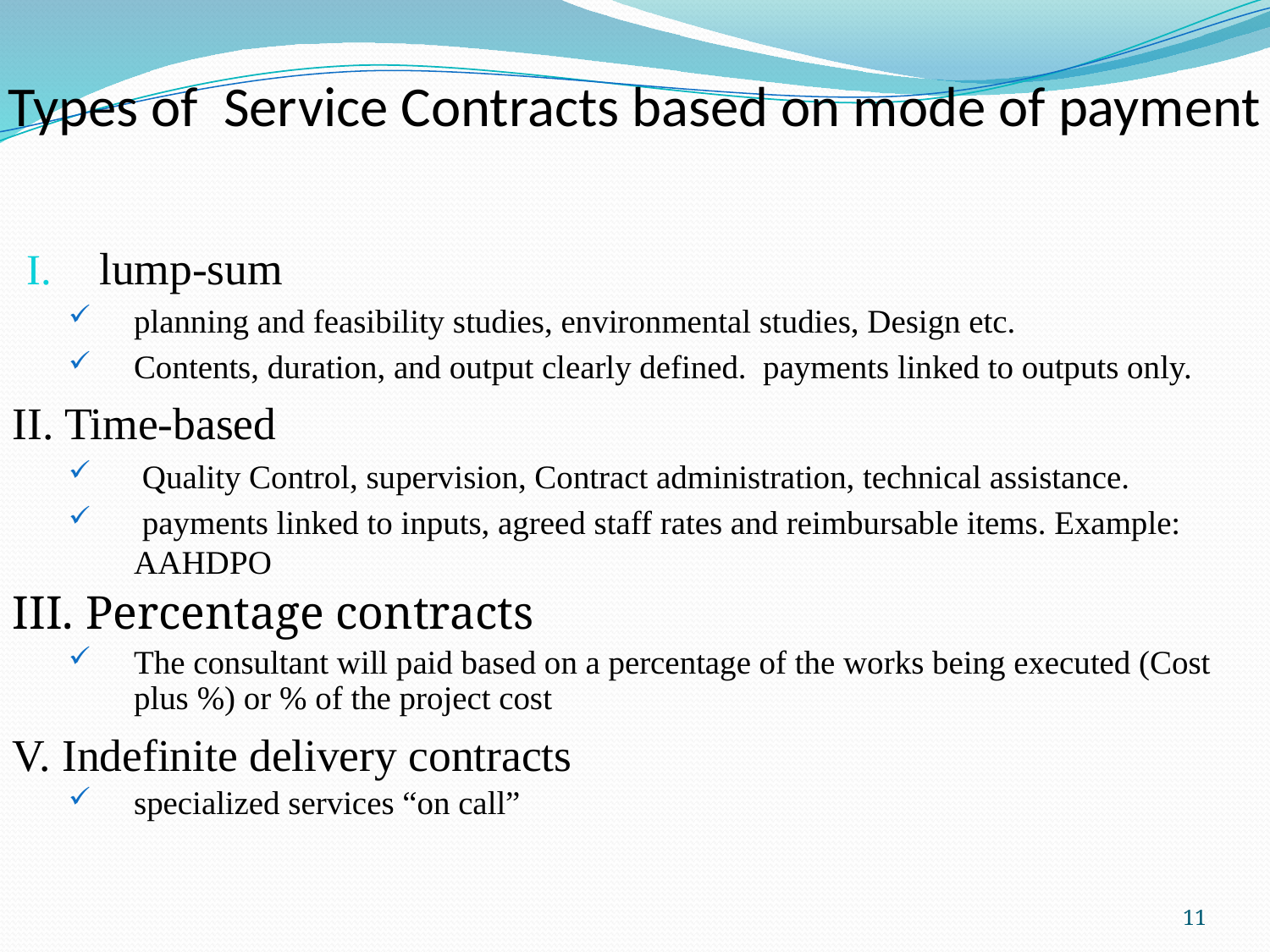

# Types of  Service Contracts based on mode of payment
lump-sum
planning and feasibility studies, environmental studies, Design etc.
Contents, duration, and output clearly defined.  payments linked to outputs only.
II. Time-based
 Quality Control, supervision, Contract administration, technical assistance.
 payments linked to inputs, agreed staff rates and reimbursable items. Example: AAHDPO
III. Percentage contracts
The consultant will paid based on a percentage of the works being executed (Cost plus %) or % of the project cost
V. Indefinite delivery contracts
specialized services “on call”

11